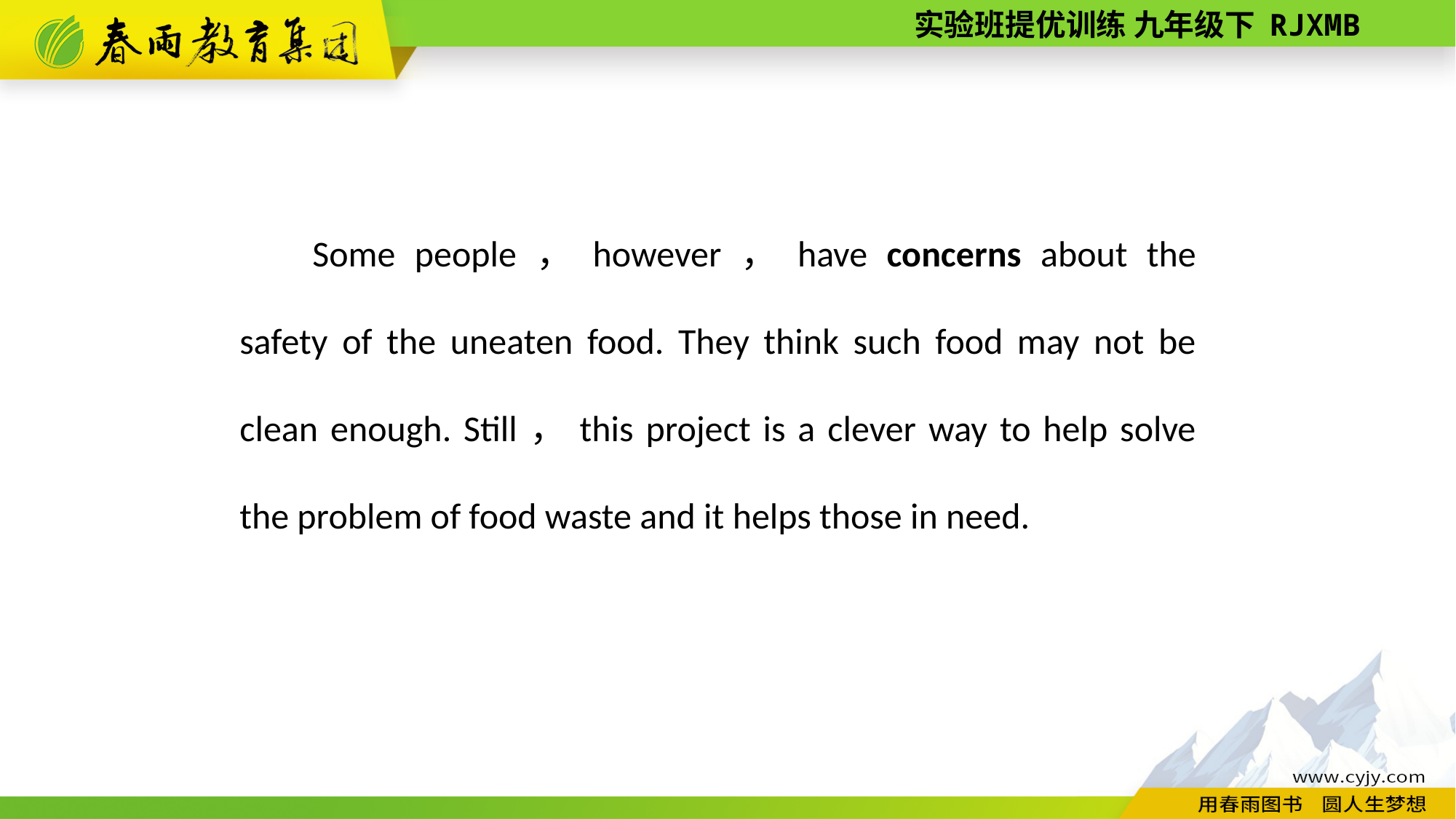

Some people，however，have concerns about the safety of the uneaten food. They think such food may not be clean enough. Still，this project is a clever way to help solve the problem of food waste and it helps those in need.